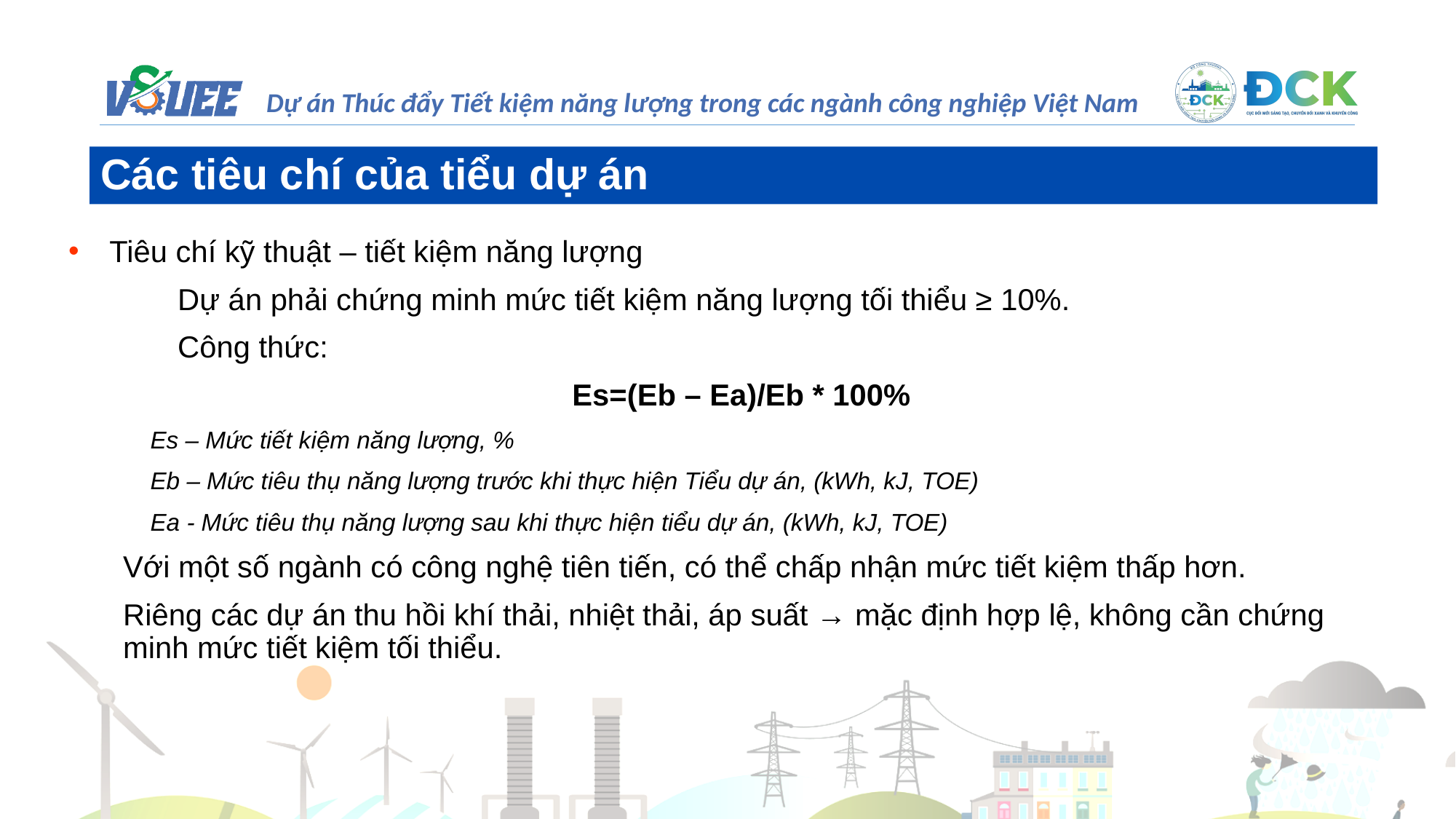

Các tiêu chí của tiểu dự án
Tiêu chí kỹ thuật – tiết kiệm năng lượng
	Dự án phải chứng minh mức tiết kiệm năng lượng tối thiểu ≥ 10%.
	Công thức:
Es=(Eb – Ea)/Eb * 100%
Es – Mức tiết kiệm năng lượng, %
Eb – Mức tiêu thụ năng lượng trước khi thực hiện Tiểu dự án, (kWh, kJ, TOE)
Ea - Mức tiêu thụ năng lượng sau khi thực hiện tiểu dự án, (kWh, kJ, TOE)
	Với một số ngành có công nghệ tiên tiến, có thể chấp nhận mức tiết kiệm thấp hơn.
	Riêng các dự án thu hồi khí thải, nhiệt thải, áp suất → mặc định hợp lệ, không cần chứng minh mức tiết kiệm tối thiểu.